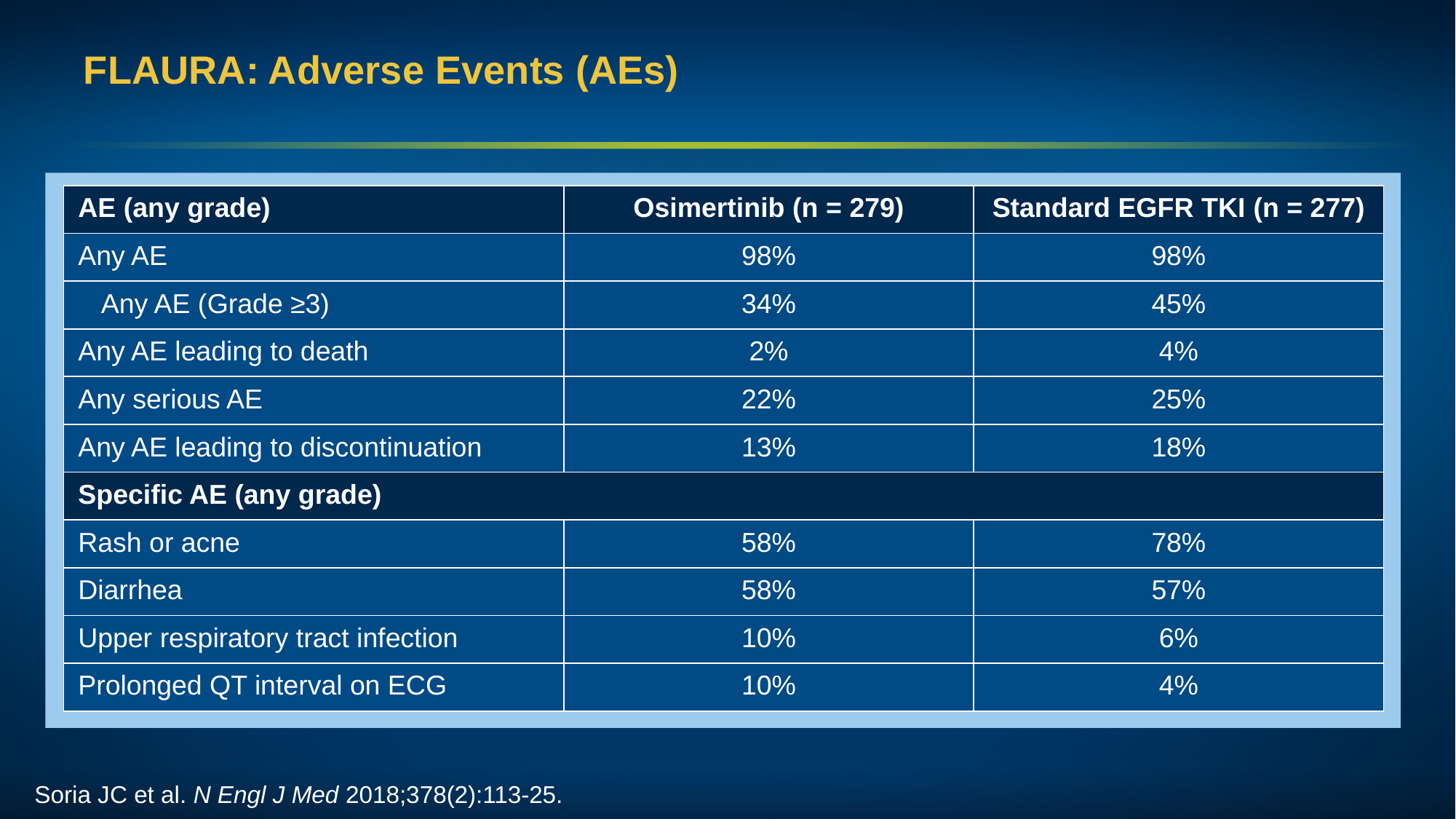

# FLAURA: Adverse Events (AEs)

| AE (any grade) | Osimertinib (n = 279) | Standard EGFR TKI (n = 277) |
| --- | --- | --- |
| Any AE | 98% | 98% |
| Any AE (Grade ≥3) | 34% | 45% |
| Any AE leading to death | 2% | 4% |
| Any serious AE | 22% | 25% |
| Any AE leading to discontinuation | 13% | 18% |
| Specific AE (any grade) |  |  |
| Rash or acne | 58% | 78% |
| Diarrhea | 58% | 57% |
| Upper respiratory tract infection | 10% | 6% |
| Prolonged QT interval on ECG | 10% | 4% |
Soria JC et al. N Engl J Med 2018;378(2):113-25.